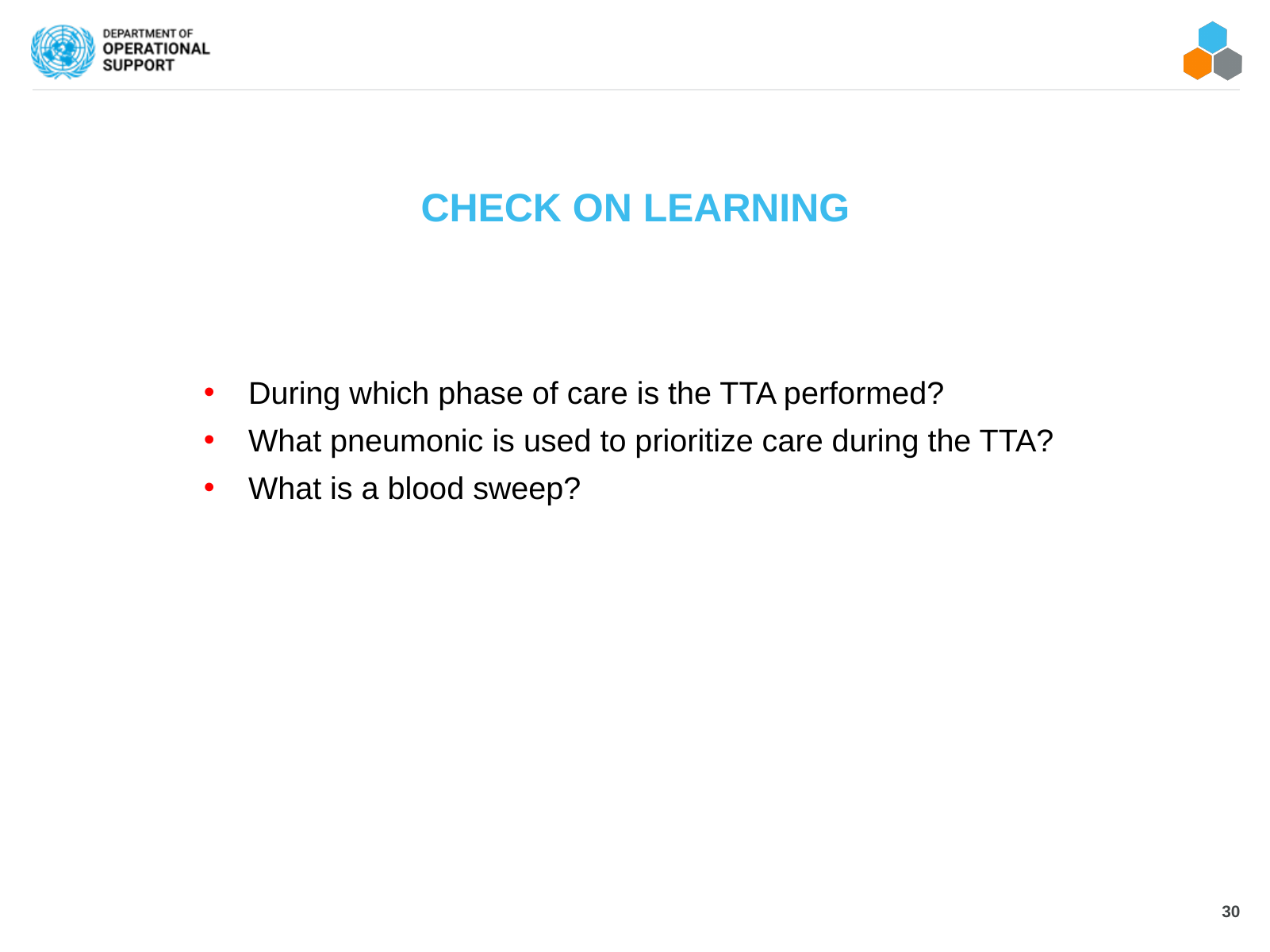

CHECK ON LEARNING

During which phase of care is the TTA performed?
What pneumonic is used to prioritize care during the TTA?
What is a blood sweep?